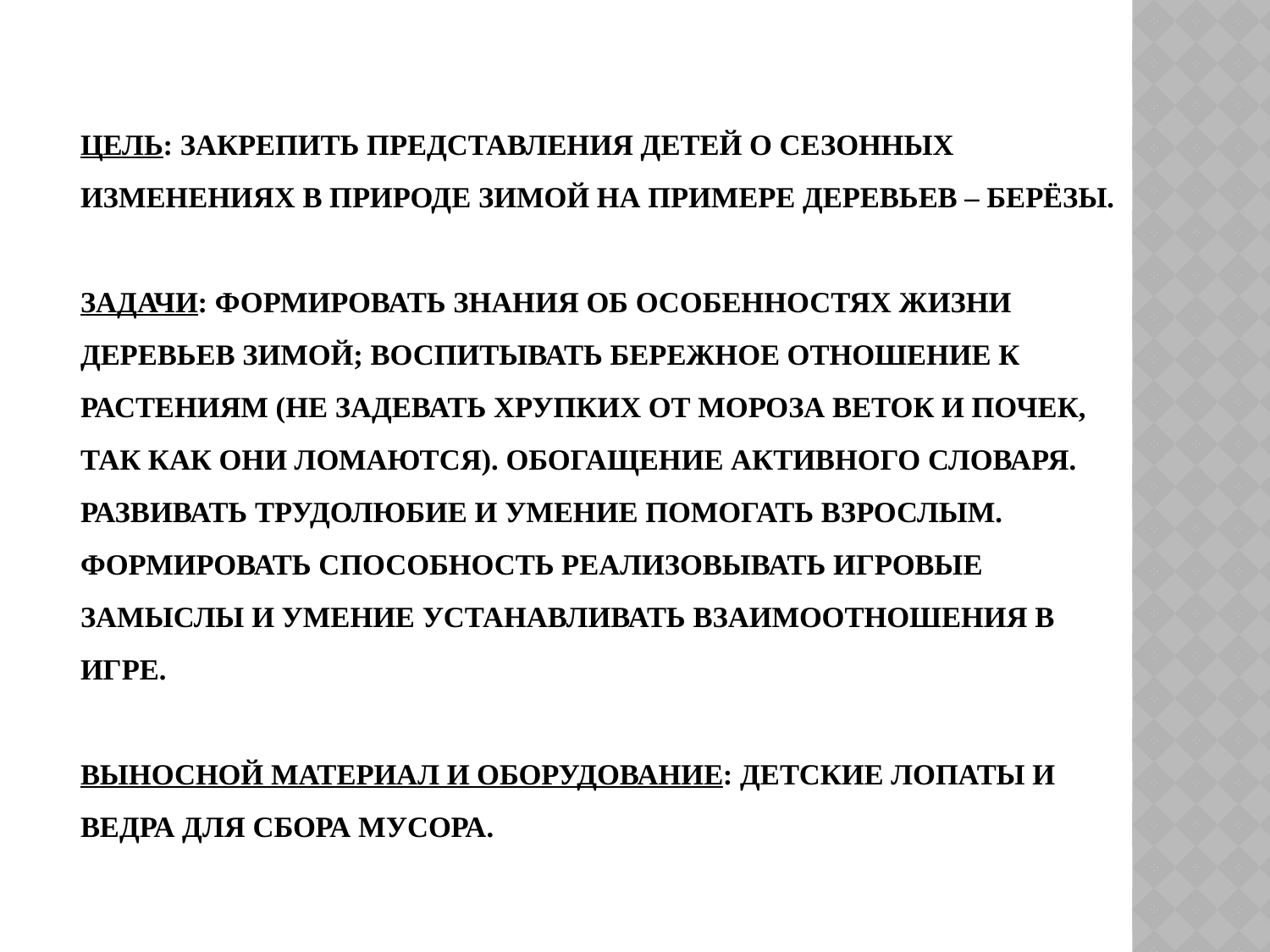

# Цель: Закрепить представления детей о сезонных изменениях в природе зимой на примере деревьев – берёзы. Задачи: формировать знания об особенностях жизни деревьев зимой; воспитывать бережное отношение к растениям (не задевать хрупких от мороза веток и почек, так как они ломаются). Обогащение активного словаря. Развивать трудолюбие и умение помогать взрослым. Формировать способность реализовывать игровые замыслы и умение устанавливать взаимоотношения в игре. Выносной материал и оборудование: детские лопаты и ведра для сбора мусора.